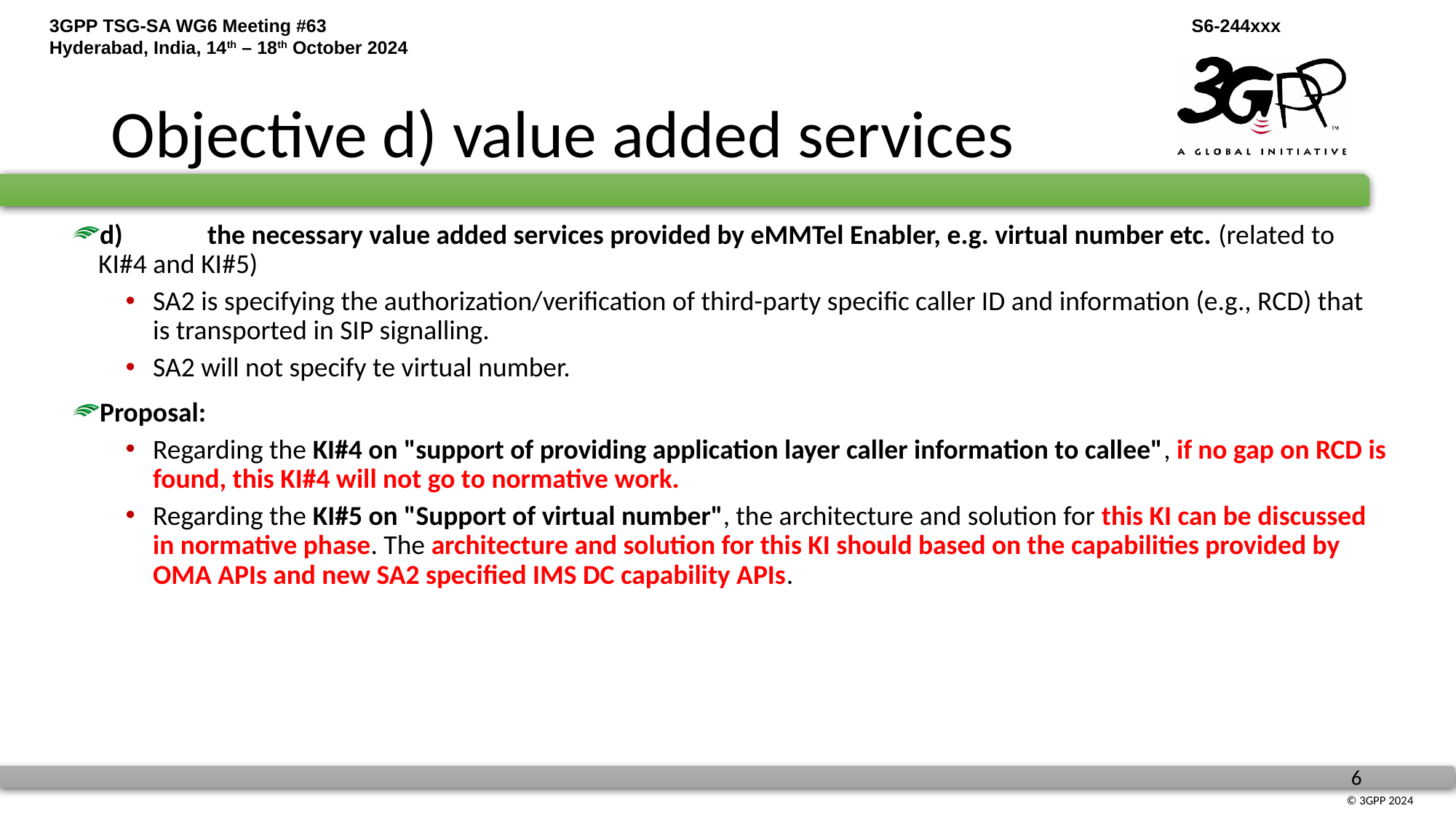

# Objective d) value added services
d)	the necessary value added services provided by eMMTel Enabler, e.g. virtual number etc. (related to KI#4 and KI#5)
SA2 is specifying the authorization/verification of third-party specific caller ID and information (e.g., RCD) that is transported in SIP signalling.
SA2 will not specify te virtual number.
Proposal:
Regarding the KI#4 on "support of providing application layer caller information to callee", if no gap on RCD is found, this KI#4 will not go to normative work.
Regarding the KI#5 on "Support of virtual number", the architecture and solution for this KI can be discussed in normative phase. The architecture and solution for this KI should based on the capabilities provided by OMA APIs and new SA2 specified IMS DC capability APIs.